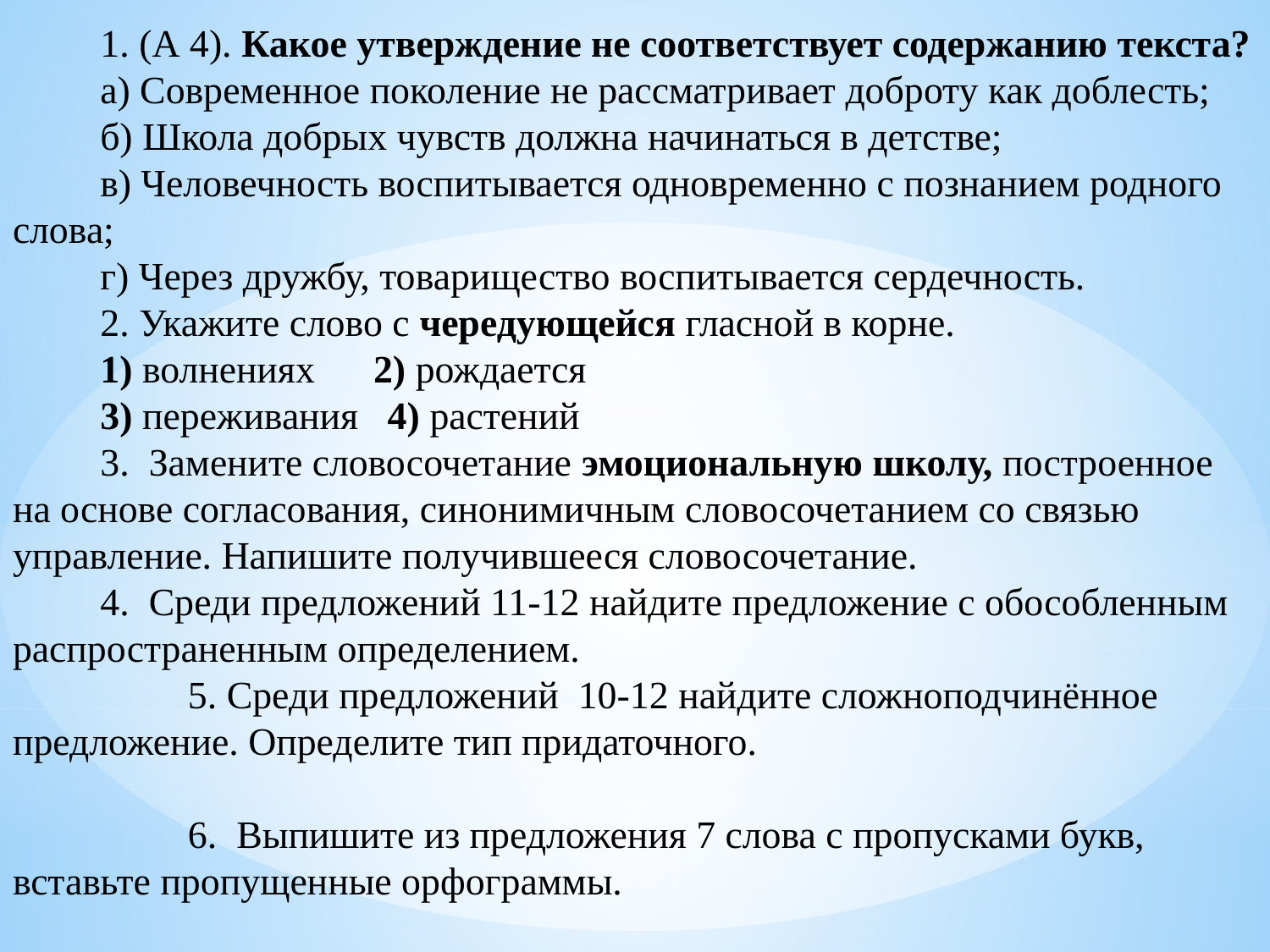

1. (А 4). Какое утверждение не соответствует содержанию текста?
а) Современное поколение не рассматривает доброту как доблесть;
б) Школа добрых чувств должна начинаться в детстве;
в) Человечность воспитывается одновременно с познанием родного слова;
г) Через дружбу, товарищество воспитывается сердечность.
2. Укажите слово с чередующейся гласной в корне.
1) волнениях      2) рождается
3) переживания   4) растений
3.  Замените словосочетание эмоциональную школу, построенное на основе согласования, синонимичным словосочетанием со связью управление. Напишите получившееся словосочетание.
4.  Среди предложений 11-12 найдите предложение с обособленным распространенным определением.
         5. Среди предложений  10-12 найдите сложноподчинённое предложение. Определите тип придаточного.
         6.  Выпишите из предложения 7 слова с пропусками букв, вставьте пропущенные орфограммы.